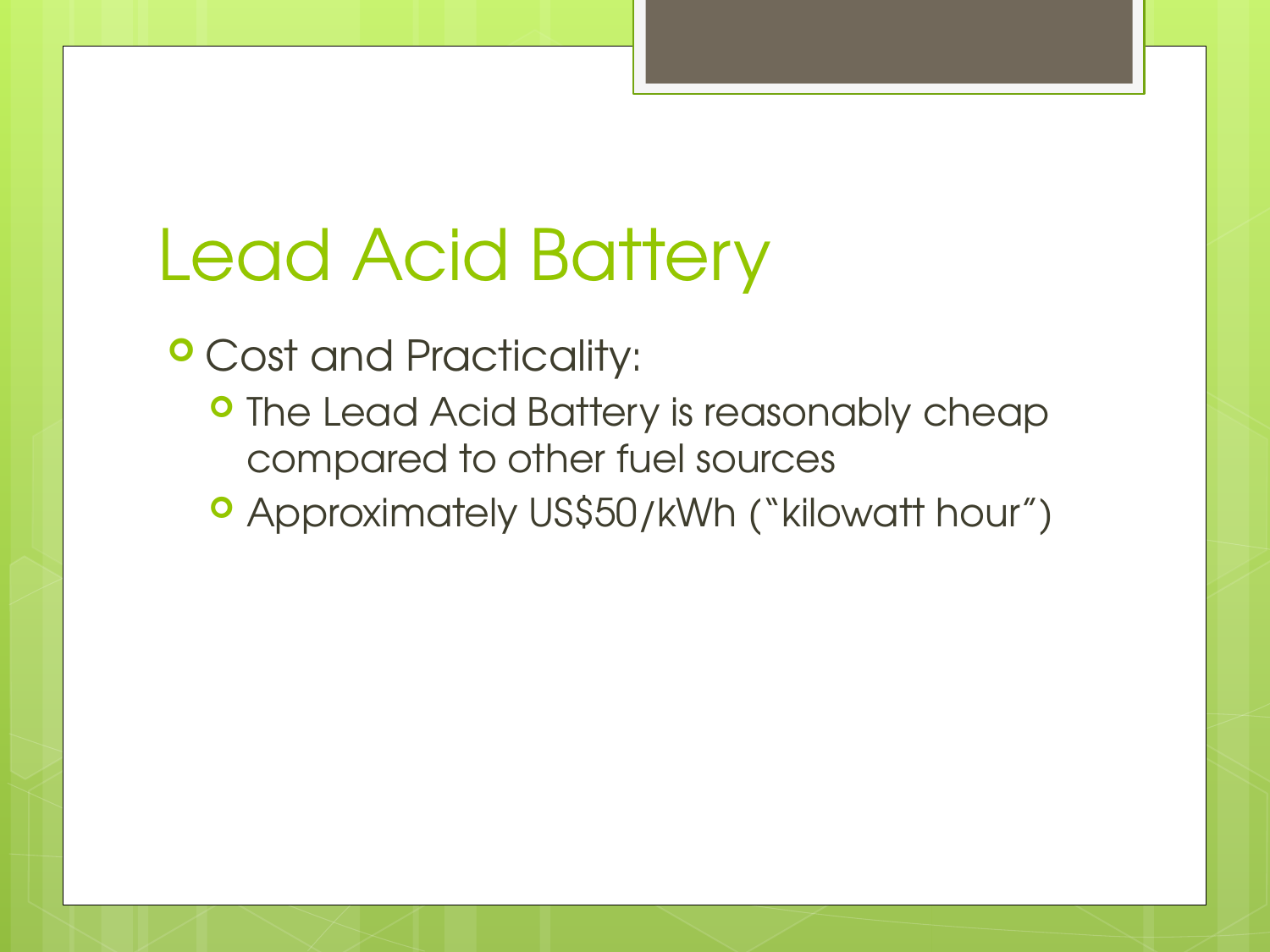

# Lead Acid Battery
Cost and Practicality:
The Lead Acid Battery is reasonably cheap compared to other fuel sources
Approximately US$50/kWh (“kilowatt hour”)